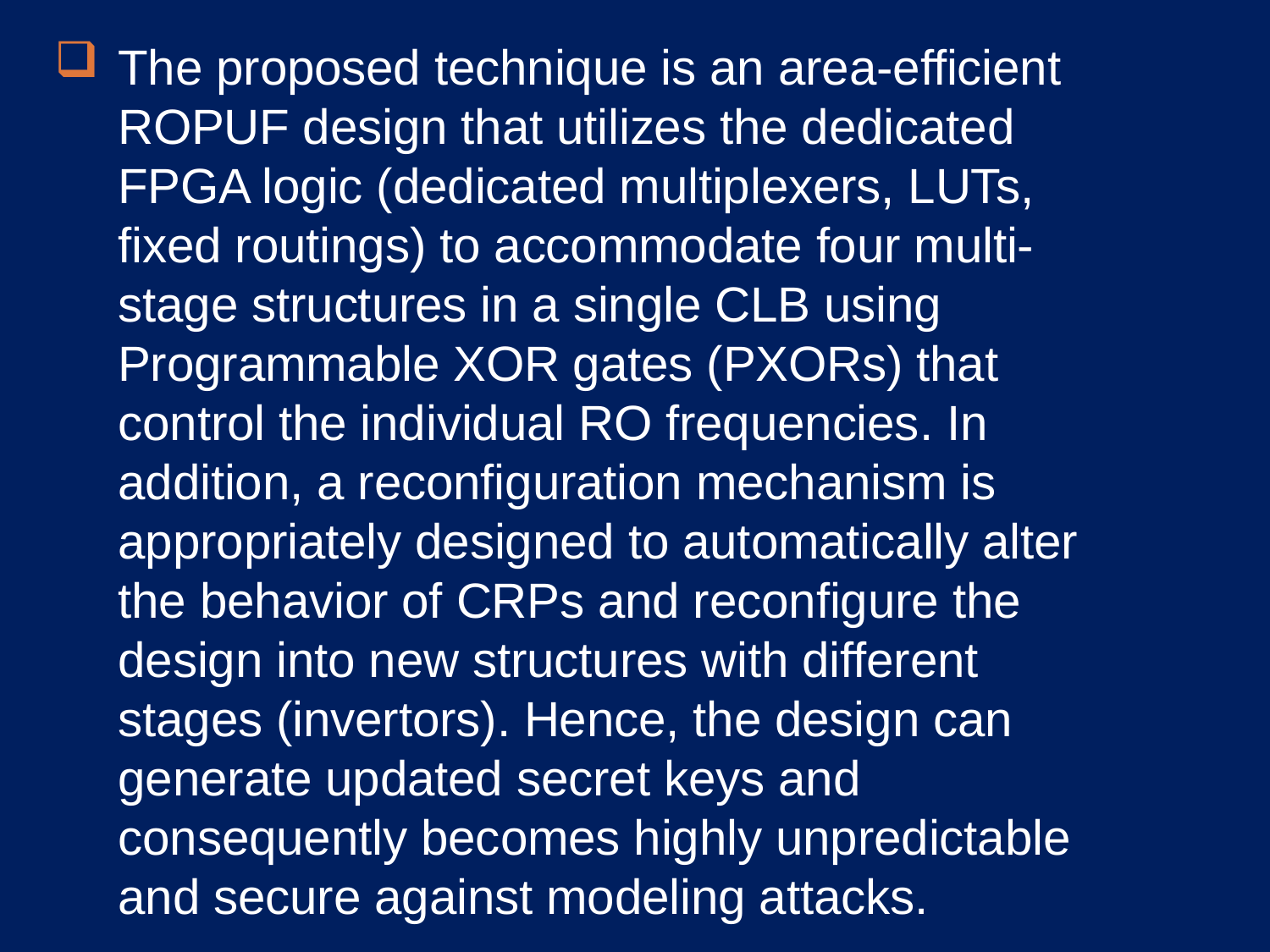

The proposed technique is an area-efficient ROPUF design that utilizes the dedicated FPGA logic (dedicated multiplexers, LUTs, fixed routings) to accommodate four multi-stage structures in a single CLB using Programmable XOR gates (PXORs) that control the individual RO frequencies. In addition, a reconfiguration mechanism is appropriately designed to automatically alter the behavior of CRPs and reconfigure the design into new structures with different stages (invertors). Hence, the design can generate updated secret keys and consequently becomes highly unpredictable and secure against modeling attacks.